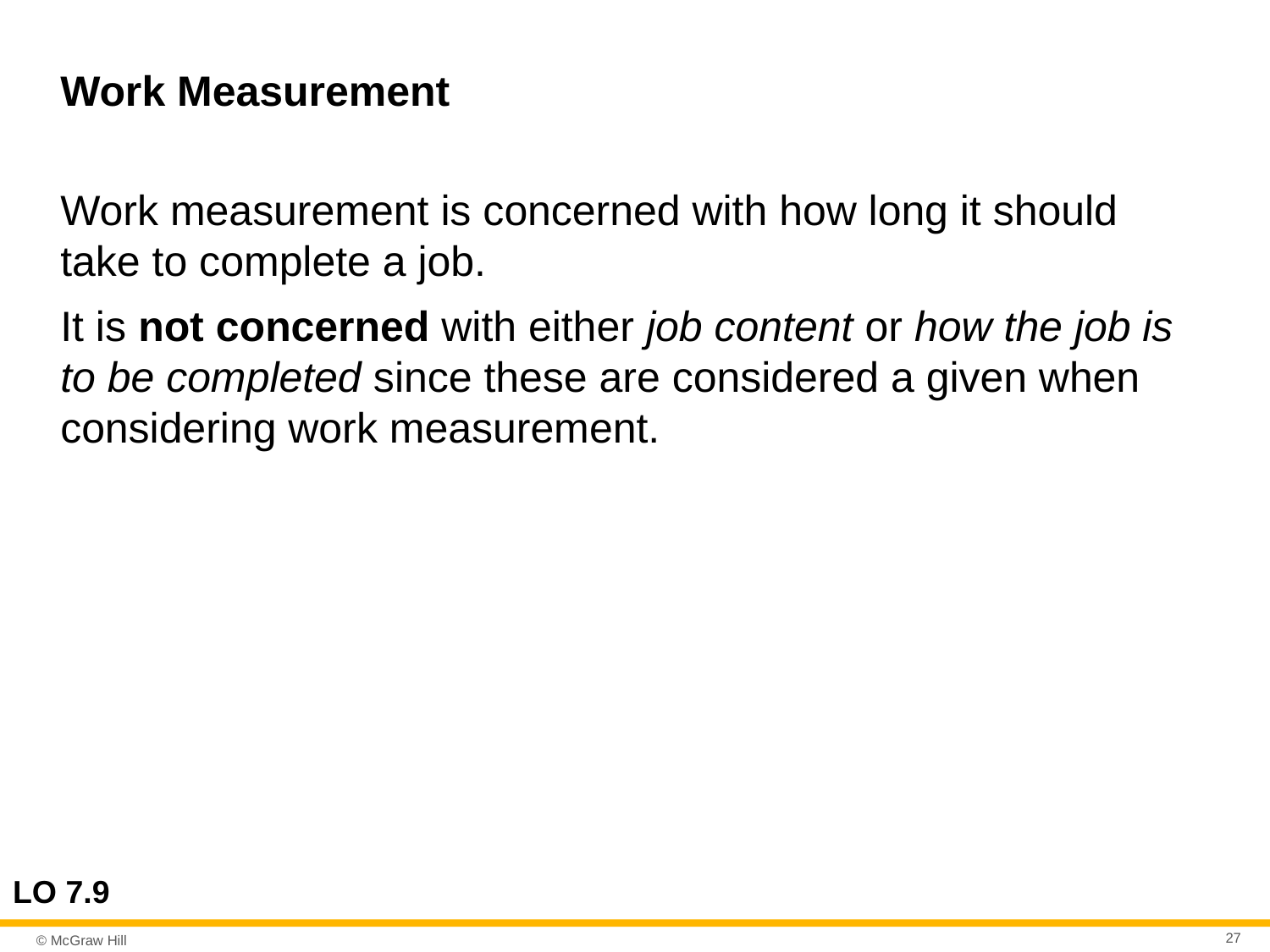

# Work Measurement
Work measurement is concerned with how long it should take to complete a job.
It is not concerned with either job content or how the job is to be completed since these are considered a given when considering work measurement.
LO 7.9